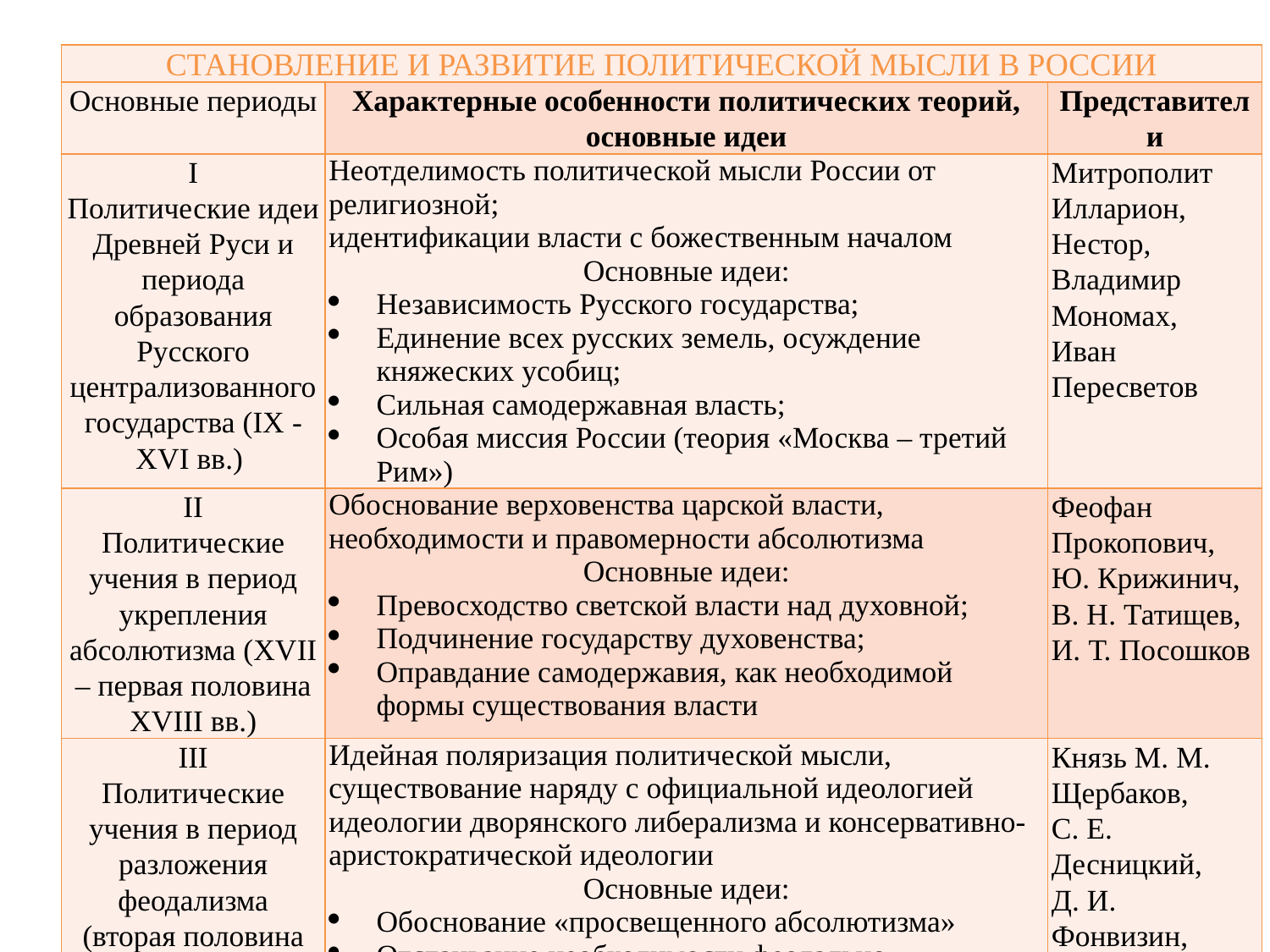

| СТАНОВЛЕНИЕ И РАЗВИТИЕ ПОЛИТИЧЕСКОЙ МЫСЛИ В РОССИИ |  |  |
| --- | --- | --- |
| Основные периоды | Характерные особенности политических теорий, основные идеи | Представители |
| I Политические идеи Древней Руси и периода образования Русского централизованного государства (IX - XVI вв.) | Неотделимость политической мысли России от религиозной; идентификации власти с божественным началом Основные идеи: Независимость Русского государства; Единение всех русских земель, осуждение княжеских усобиц; Сильная самодержавная власть; Особая миссия России (теория «Москва – третий Рим») | Митрополит Илларион, Нестор, Владимир Мономах, Иван Пересветов |
| II Политические учения в период укрепления абсолютизма (XVII – первая половина XVIII вв.) | Обоснование верховенства царской власти, необходимости и правомерности абсолютизма Основные идеи: Превосходство светской власти над духовной; Подчинение государству духовенства; Оправдание самодержавия, как необходимой формы существования власти | Феофан Прокопович, Ю. Крижинич, В. Н. Татищев, И. Т. Посошков |
| III Политические учения в период разложения феодализма (вторая половина XVIII вв.) | Идейная поляризация политической мысли, существование наряду с официальной идеологией идеологии дворянского либерализма и консервативно-аристократической идеологии Основные идеи: Обоснование «просвещенного абсолютизма» Отстаивание необходимости феодально-крепостнического строя; Критика существующего строя, необходимость отмены крепостного права и ограничения власти монарха | Князь М. М. Щербаков, С. Е. Десницкий, Д. И. Фонвизин, А. Н. Радищев |